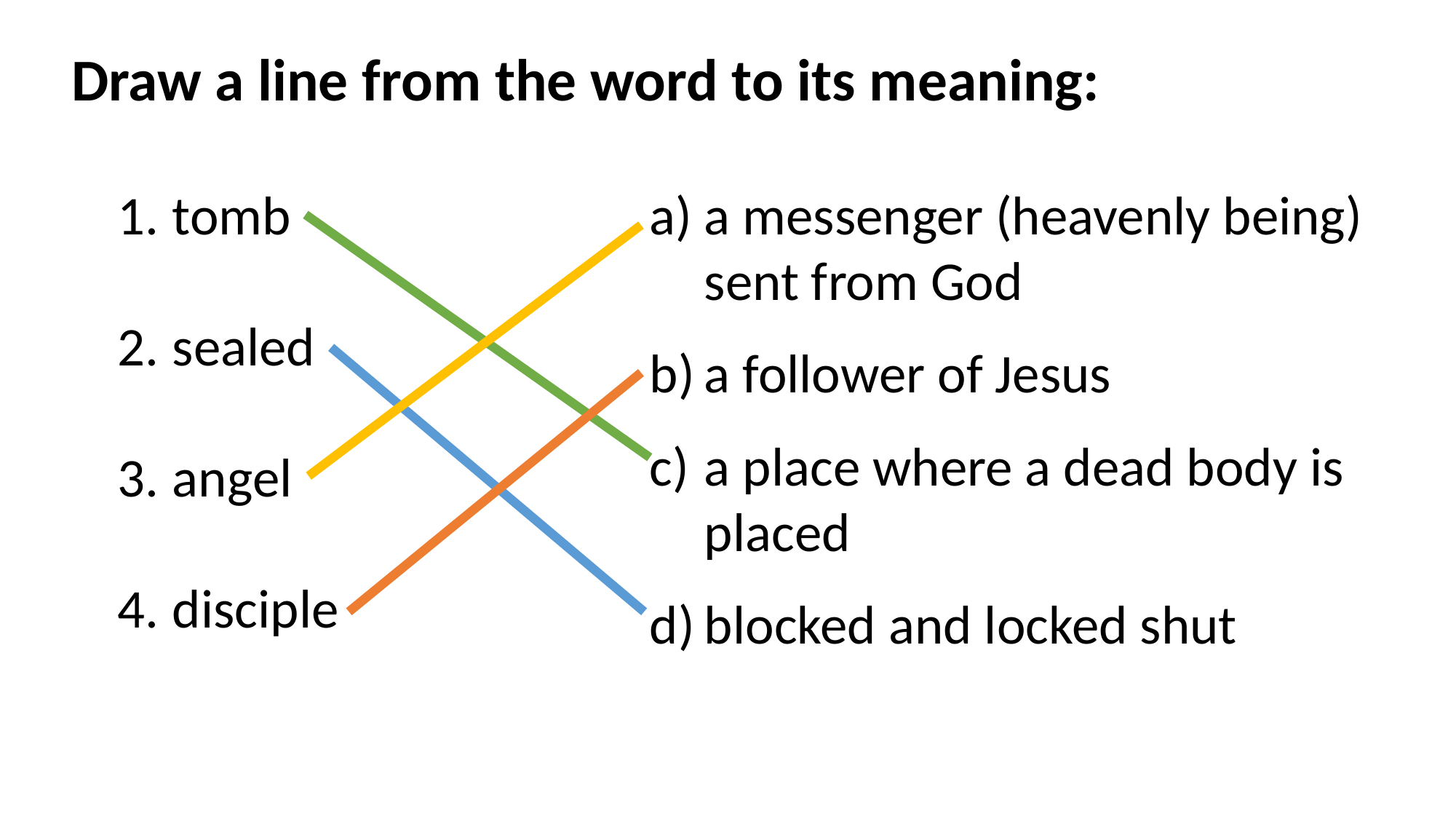

# Draw a line from the word to its meaning:
tomb

sealed

angel
disciple
a messenger (heavenly being) sent from God
a follower of Jesus
a place where a dead body is placed
blocked and locked shut